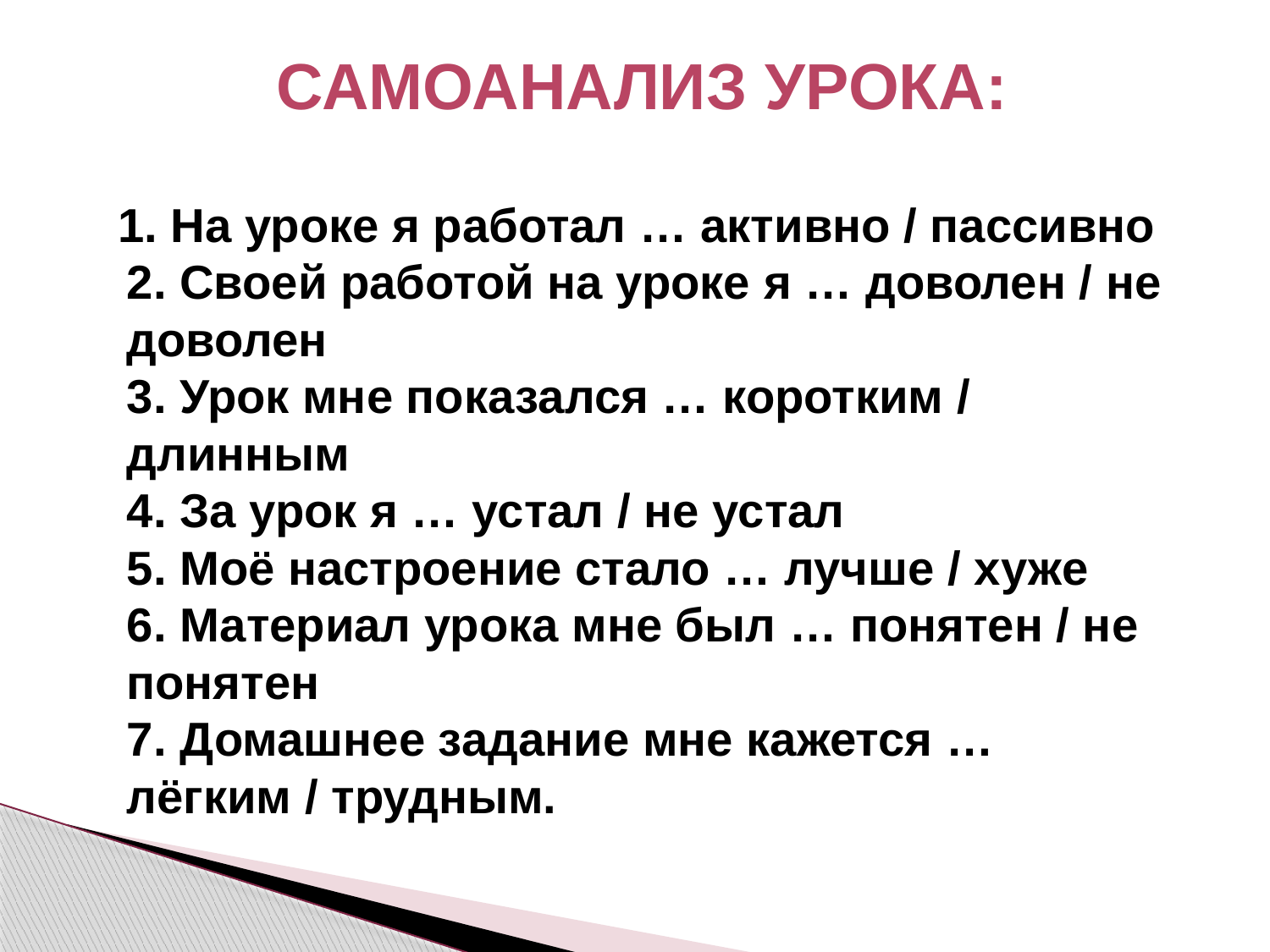

# Самоанализ урока:
  1. На уроке я работал … активно / пассивно
2. Своей работой на уроке я … доволен / не доволен
3. Урок мне показался … коротким / длинным
4. За урок я … устал / не устал
5. Моё настроение стало … лучше / хуже
6. Материал урока мне был … понятен / не понятен
7. Домашнее задание мне кажется … лёгким / трудным.